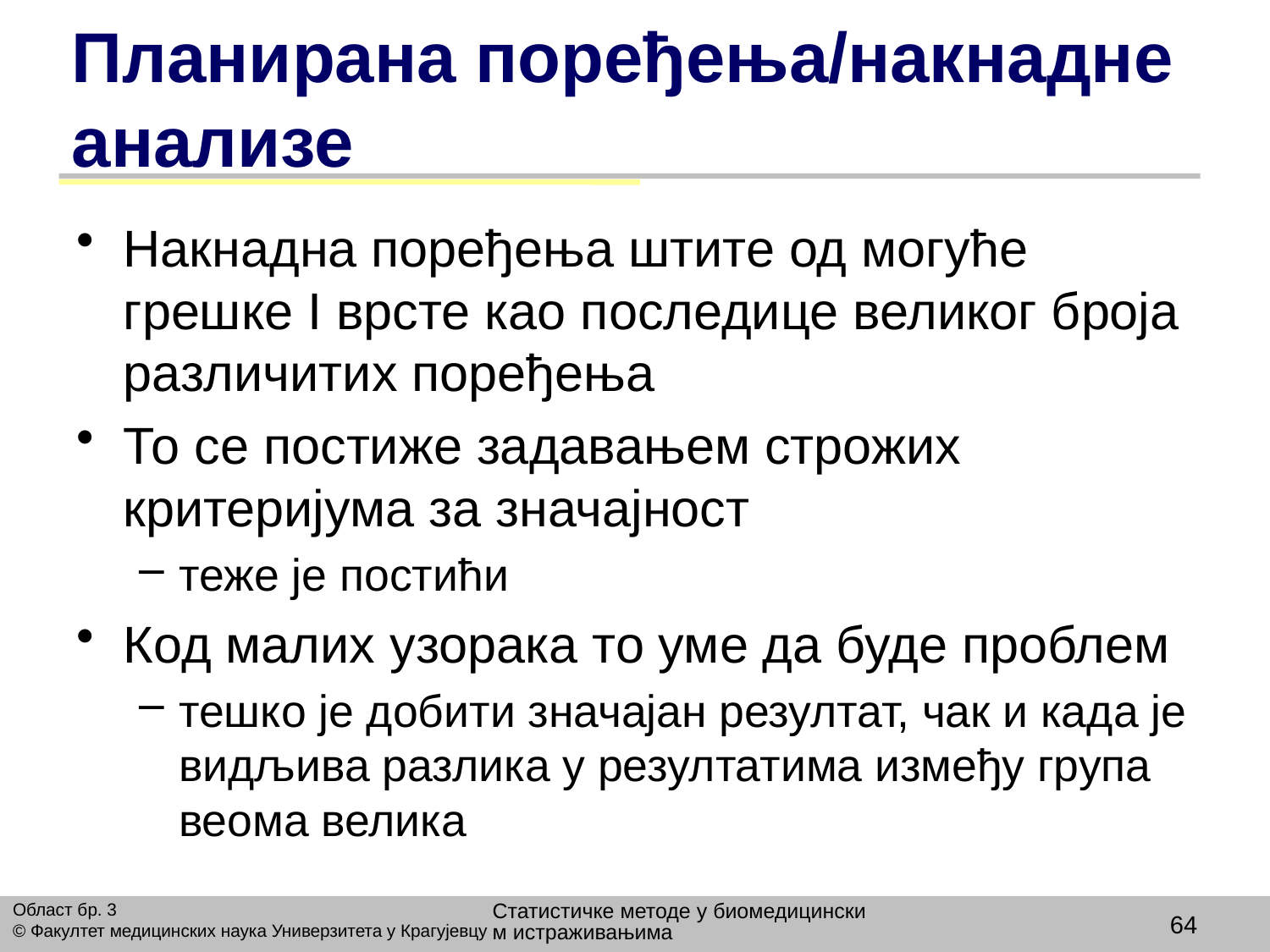

# Планирана поређења/накнадне анализе
Накнадна поређења штите од могуће грешке I врсте као последице великог броја различитих поређења
То се постиже задавањем строжих критеријума за значајност
теже је постићи
Код малих узорака то уме да буде проблем
тешко је добити значајан резултат, чак и када је видљива разлика у резултатима између група веома велика

Статистичке методе у биомедицинским истраживањима
Област бр. 3
© Факултет медицинских наука Универзитета у Крагујевцу
64